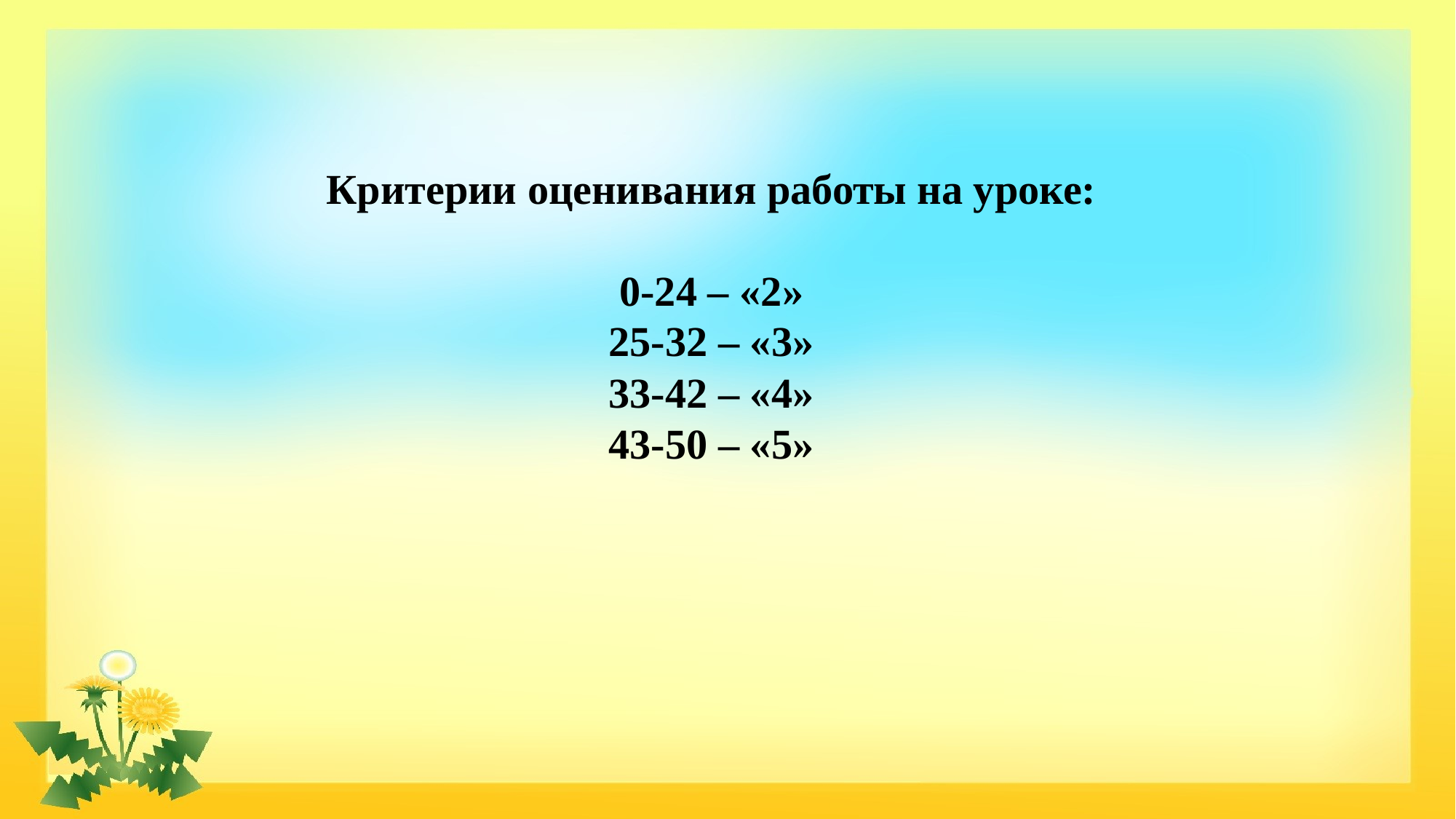

Критерии оценивания работы на уроке:
0-24 – «2»
25-32 – «3»
33-42 – «4»
43-50 – «5»